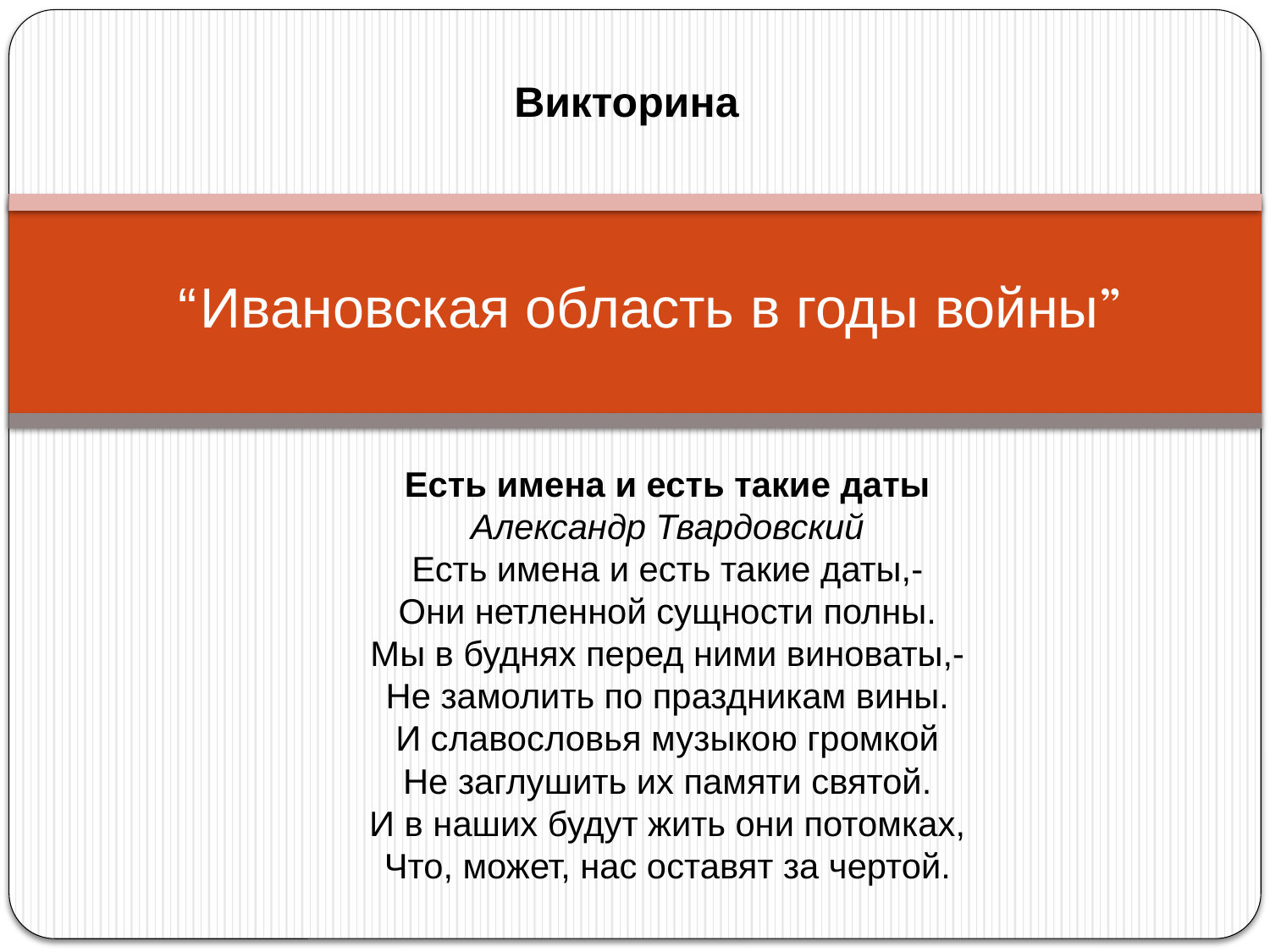

Викторина
# “Ивановская область в годы войны”
Есть имена и есть такие даты
Александр Твардовский
Есть имена и есть такие даты,-
Они нетленной сущности полны.
Мы в буднях перед ними виноваты,-
Не замолить по праздникам вины.
И славословья музыкою громкой
Не заглушить их памяти святой.
И в наших будут жить они потомках,
Что, может, нас оставят за чертой.